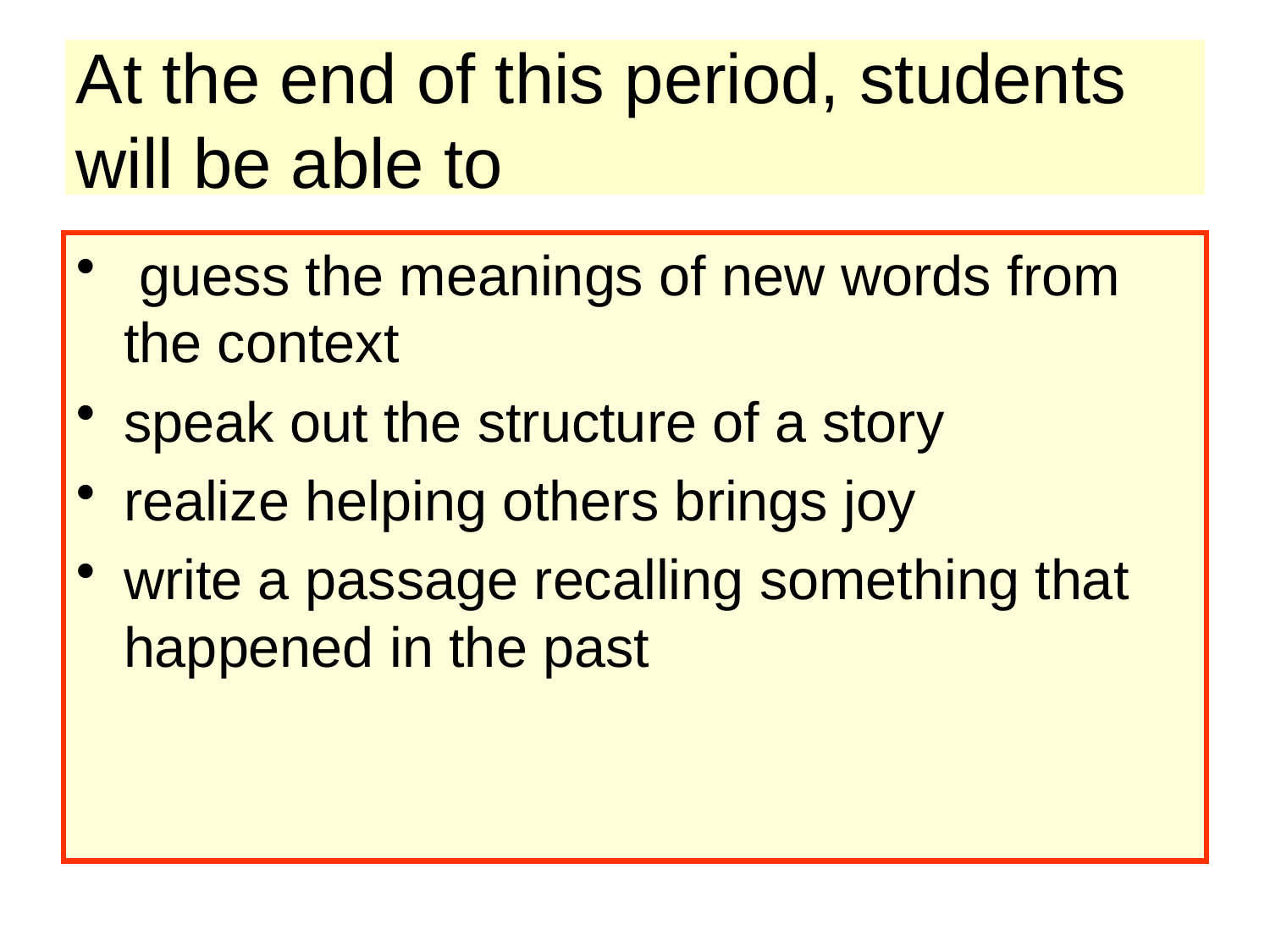

# At the end of this period, students will be able to
 guess the meanings of new words from the context
speak out the structure of a story
realize helping others brings joy
write a passage recalling something that happened in the past